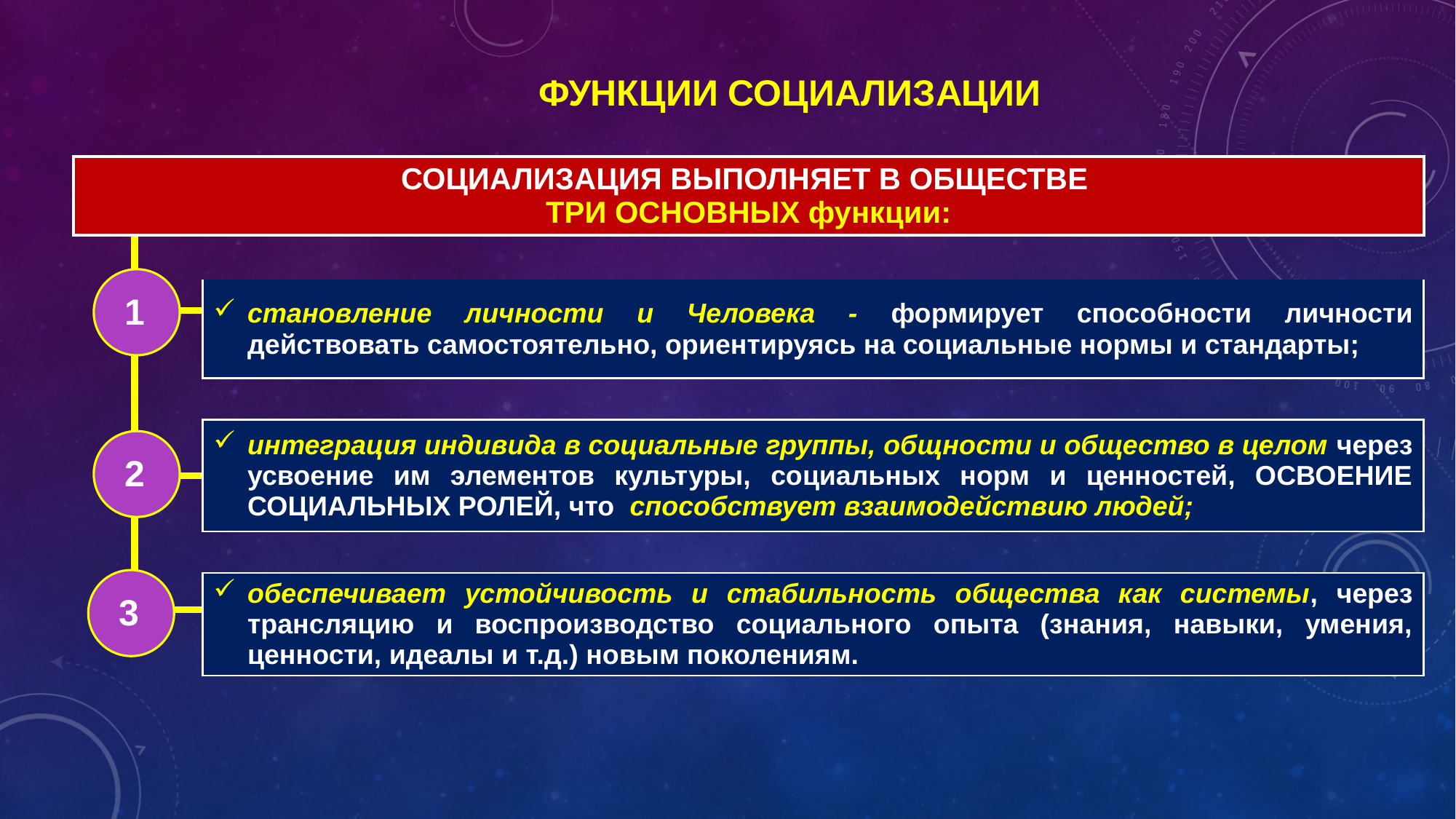

ФУНКЦИИ СОЦИАЛИЗАЦИИ
| СОЦИАЛИЗАЦИЯ ВЫПОЛНЯЕТ В ОБЩЕСТВЕ ТРИ ОСНОВНЫХ функции: |  |
| --- | --- |
|  |  |
|  | становление личности и Человека - формирует способности личности действовать самостоятельно, ориентируясь на социальные нормы и стандарты; |
|  |  |
|  | интеграция индивида в социальные группы, общности и общество в целом через усвоение им элементов культуры, социальных норм и ценностей, ОСВОЕНИЕ СОЦИАЛЬНЫХ РОЛЕЙ, что способствует взаимодействию людей; |
|  |  |
|  | обеспечивает устойчивость и стабильность общества как системы, через трансляцию и воспроизводство социального опыта (знания, навыки, умения, ценности, идеалы и т.д.) новым поколениям. |

1

2

3